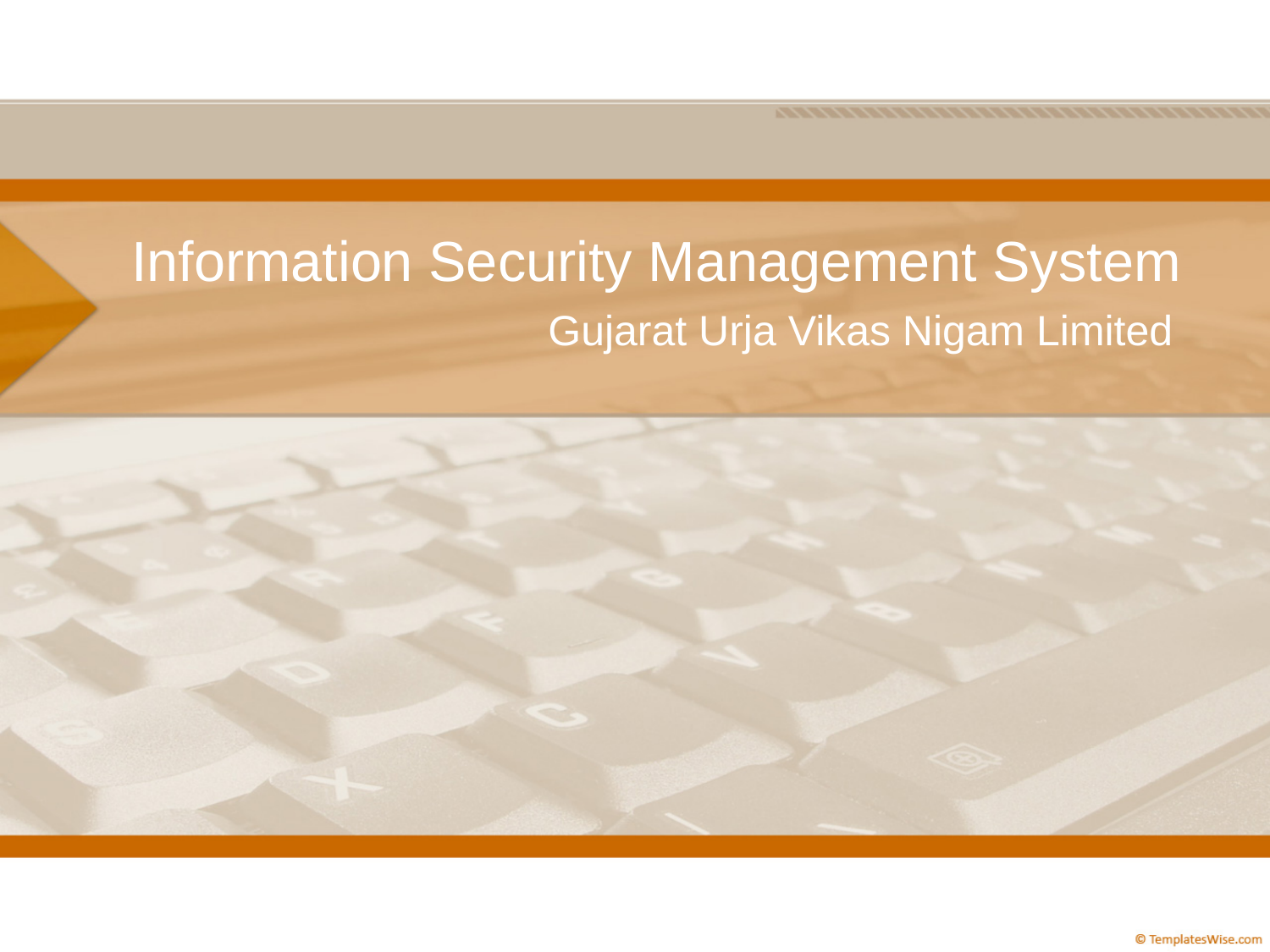

Information Security Management System
Gujarat Urja Vikas Nigam Limited